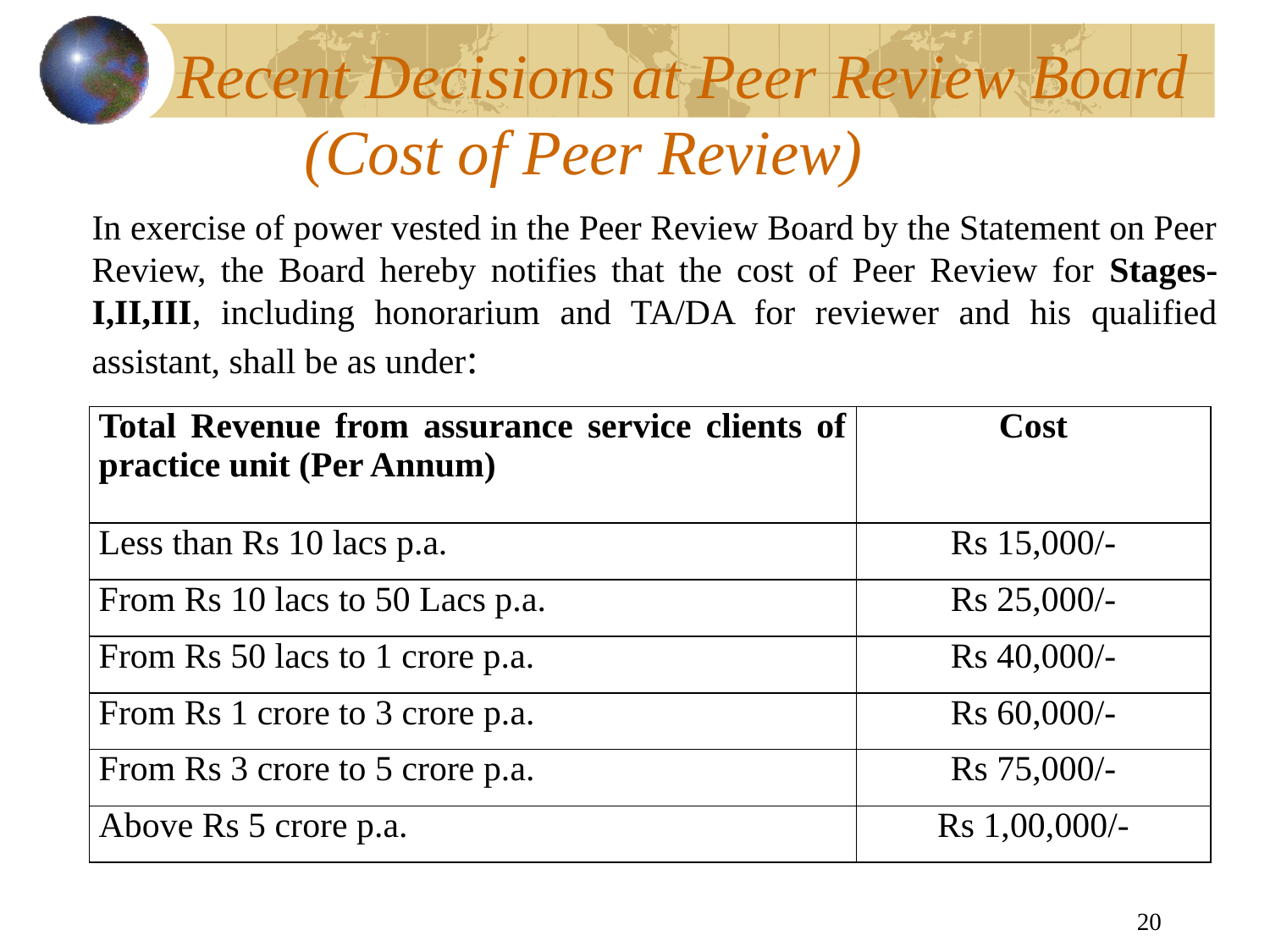

# Recent Decisions at Peer Review Board (Cost of Peer Review)
In exercise of power vested in the Peer Review Board by the Statement on Peer Review, the Board hereby notifies that the cost of Peer Review for Stages-I,II,III, including honorarium and TA/DA for reviewer and his qualified assistant, shall be as under:
| Total Revenue from assurance service clients of practice unit (Per Annum) | Cost |
| --- | --- |
| Less than Rs 10 lacs p.a. | Rs 15,000/- |
| From Rs 10 lacs to 50 Lacs p.a. | Rs 25,000/- |
| From Rs 50 lacs to 1 crore p.a. | Rs 40,000/- |
| From Rs 1 crore to 3 crore p.a. | Rs 60,000/- |
| From Rs 3 crore to 5 crore p.a. | Rs 75,000/- |
| Above Rs 5 crore p.a. | Rs 1,00,000/- |
20